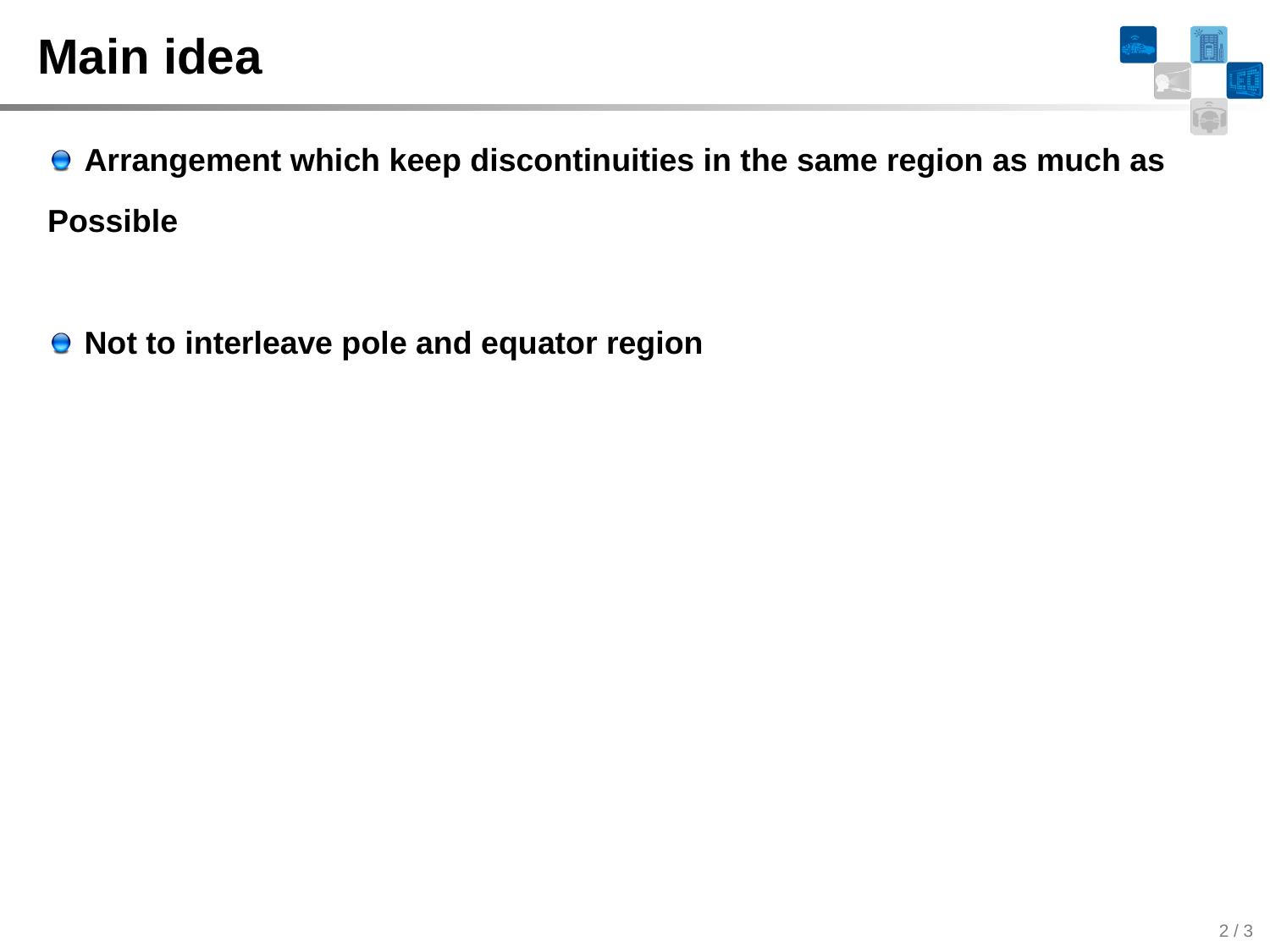

# Main idea
Arrangement which keep discontinuities in the same region as much as
Possible

Not to interleave pole and equator region

2 / 3